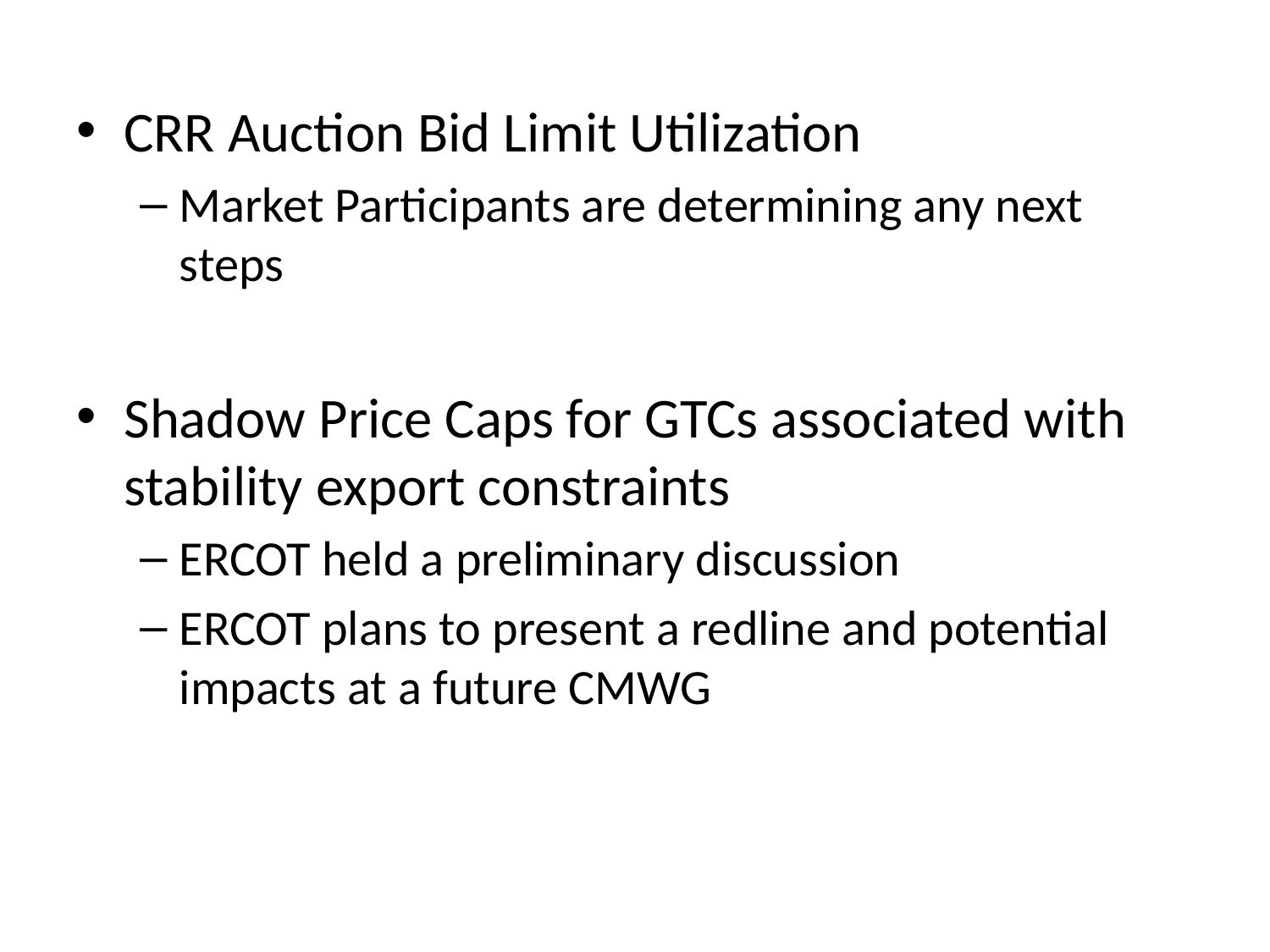

CRR Auction Bid Limit Utilization
Market Participants are determining any next steps

Shadow Price Caps for GTCs associated with stability export constraints
ERCOT held a preliminary discussion
ERCOT plans to present a redline and potential impacts at a future CMWG